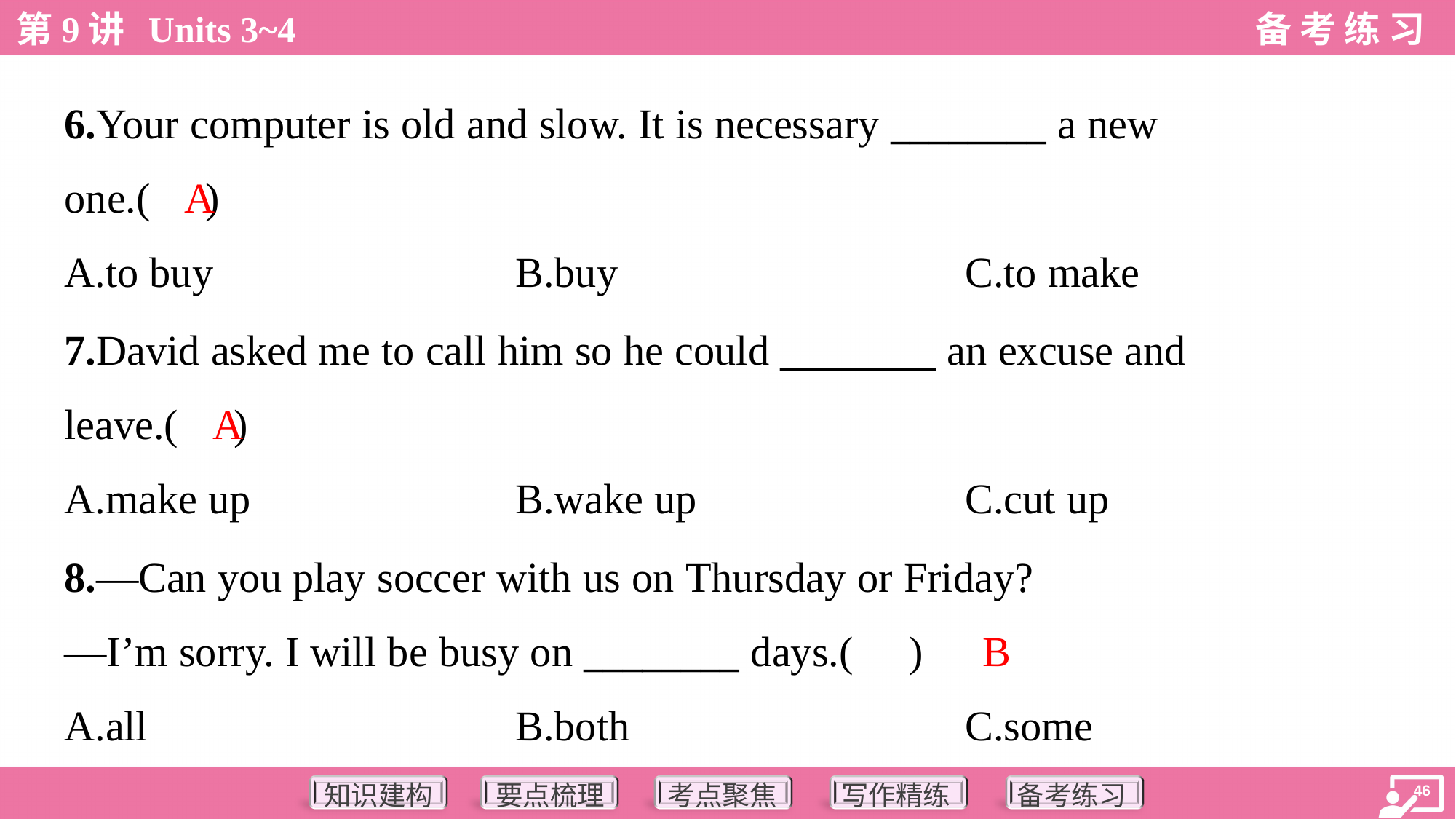

6.Your computer is old and slow. It is necessary ________ a new
one.(     )
A
A.to buy	B.buy	C.to make
7.David asked me to call him so he could ________ an excuse and
leave.(     )
A
A.make up	B.wake up	C.cut up
8.—Can you play soccer with us on Thursday or Friday?
—I’m sorry. I will be busy on ________ days.(     )
B
A.all	B.both	C.some